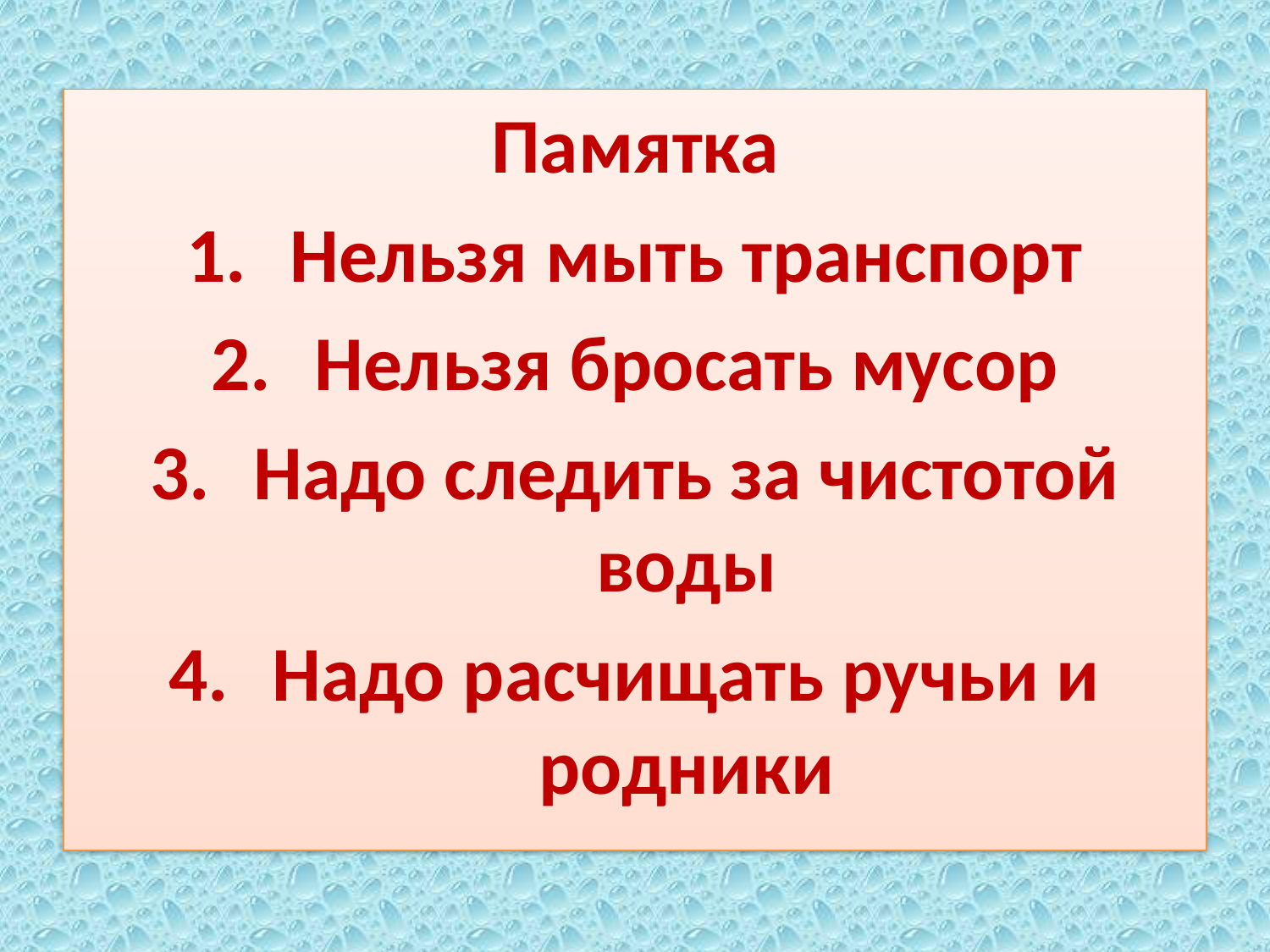

Памятка
Нельзя мыть транспорт
Нельзя бросать мусор
Надо следить за чистотой воды
Надо расчищать ручьи и родники